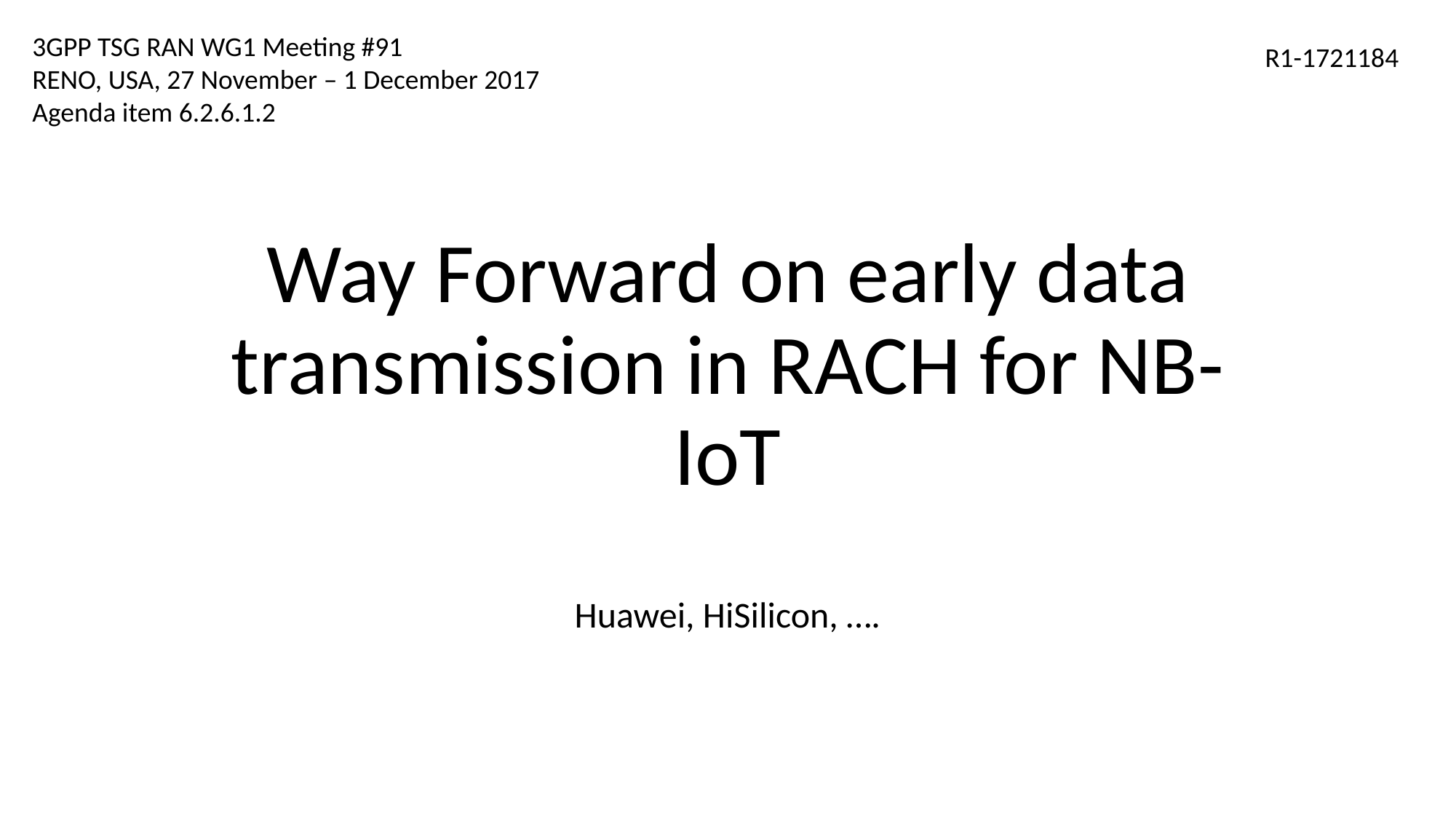

3GPP TSG RAN WG1 Meeting #91
RENO, USA, 27 November – 1 December 2017
Agenda item 6.2.6.1.2
R1-1721184
# Way Forward on early data transmission in RACH for NB-IoT
Huawei, HiSilicon, ….